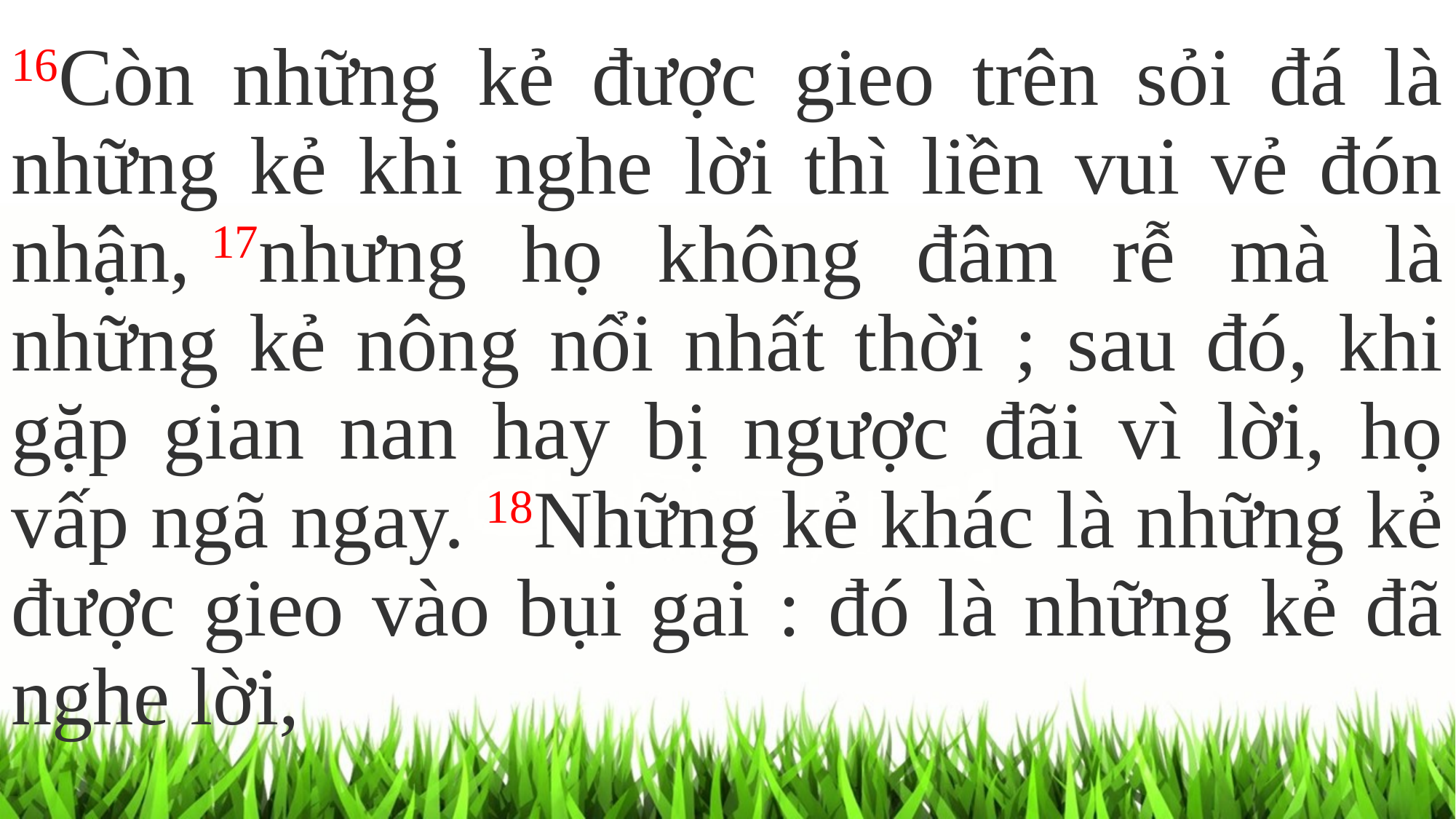

16Còn những kẻ được gieo trên sỏi đá là những kẻ khi nghe lời thì liền vui vẻ đón nhận, 17nhưng họ không đâm rễ mà là những kẻ nông nổi nhất thời ; sau đó, khi gặp gian nan hay bị ngược đãi vì lời, họ vấp ngã ngay. 18Những kẻ khác là những kẻ được gieo vào bụi gai : đó là những kẻ đã nghe lời,